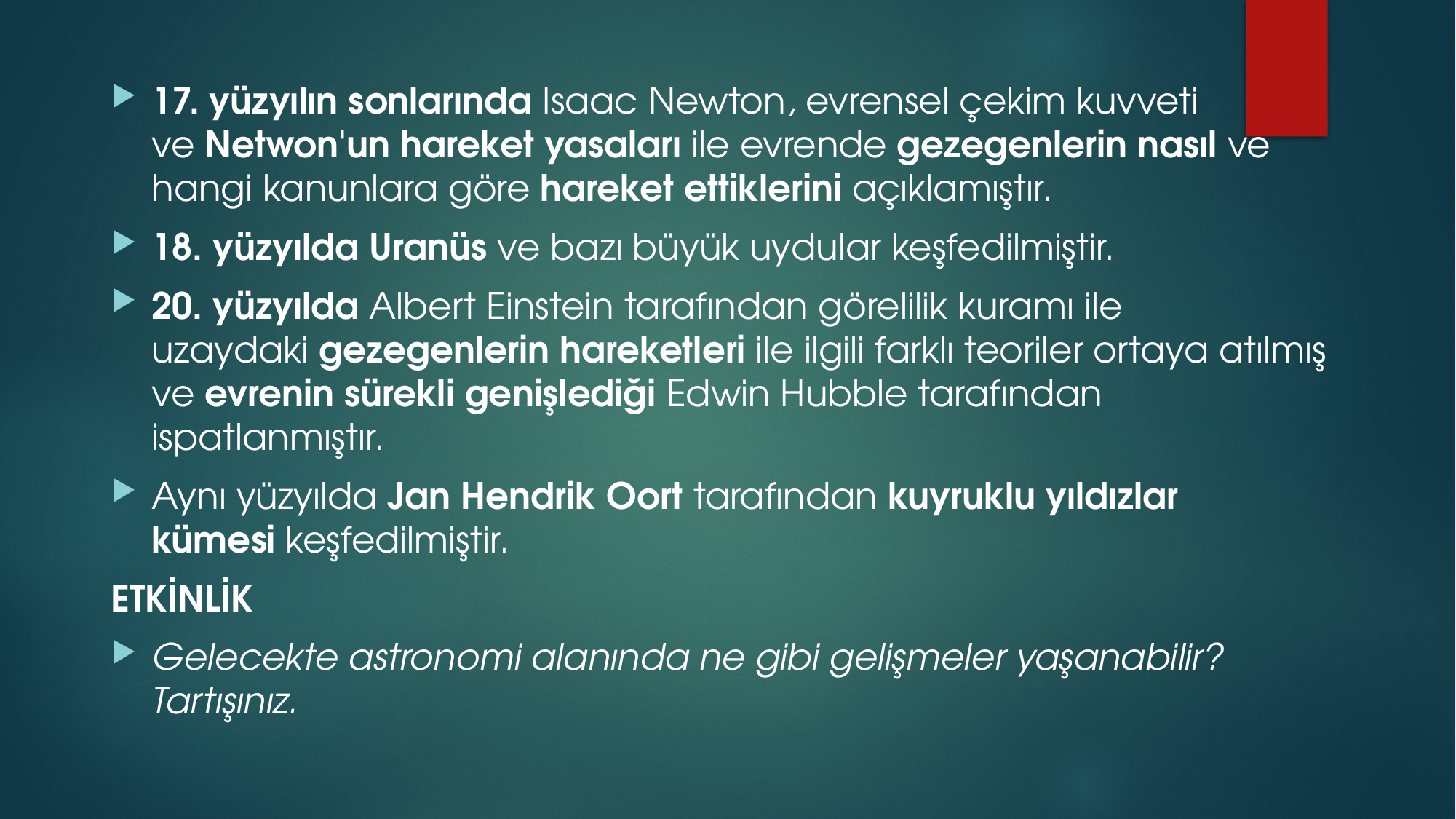

17. yüzyılın sonlarında Isaac Newton, evrensel çekim kuvveti ve Netwon'un hareket yasaları ile evrende gezegenlerin nasıl ve hangi kanunlara göre hareket ettiklerini açıklamıştır.
18. yüzyılda Uranüs ve bazı büyük uydular keşfedilmiştir.
20. yüzyılda Albert Einstein tarafından görelilik kuramı ile uzaydaki gezegenlerin hareketleri ile ilgili farklı teoriler ortaya atılmış ve evrenin sürekli genişlediği Edwin Hubble tarafından ispatlanmıştır.
Aynı yüzyılda Jan Hendrik Oort tarafından kuyruklu yıldızlar kümesi keşfedilmiştir.
ETKİNLİK
Gelecekte astronomi alanında ne gibi gelişmeler yaşanabilir? Tartışınız.